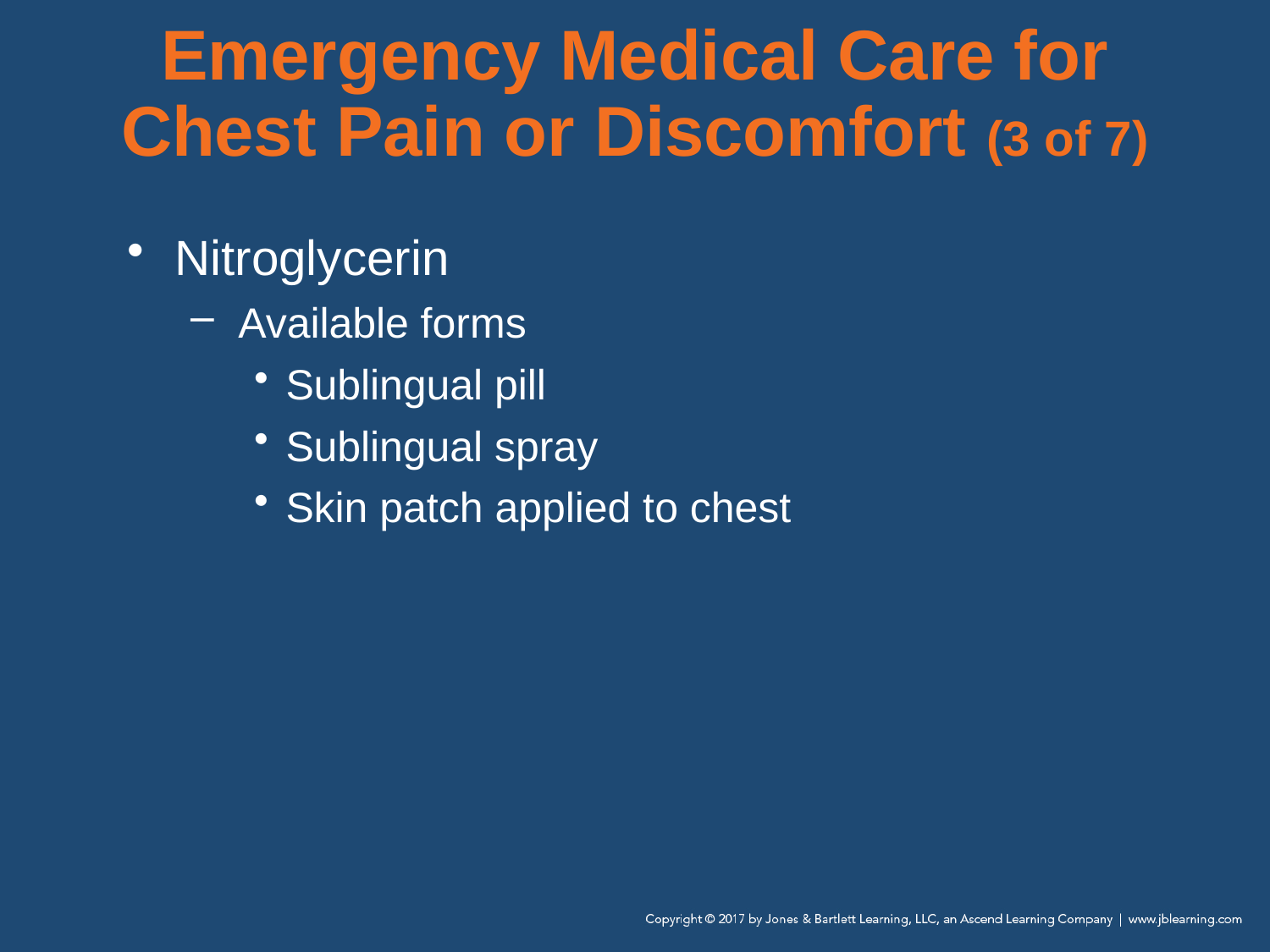

# Emergency Medical Care for Chest Pain or Discomfort (3 of 7)
Nitroglycerin
Available forms
Sublingual pill
Sublingual spray
Skin patch applied to chest